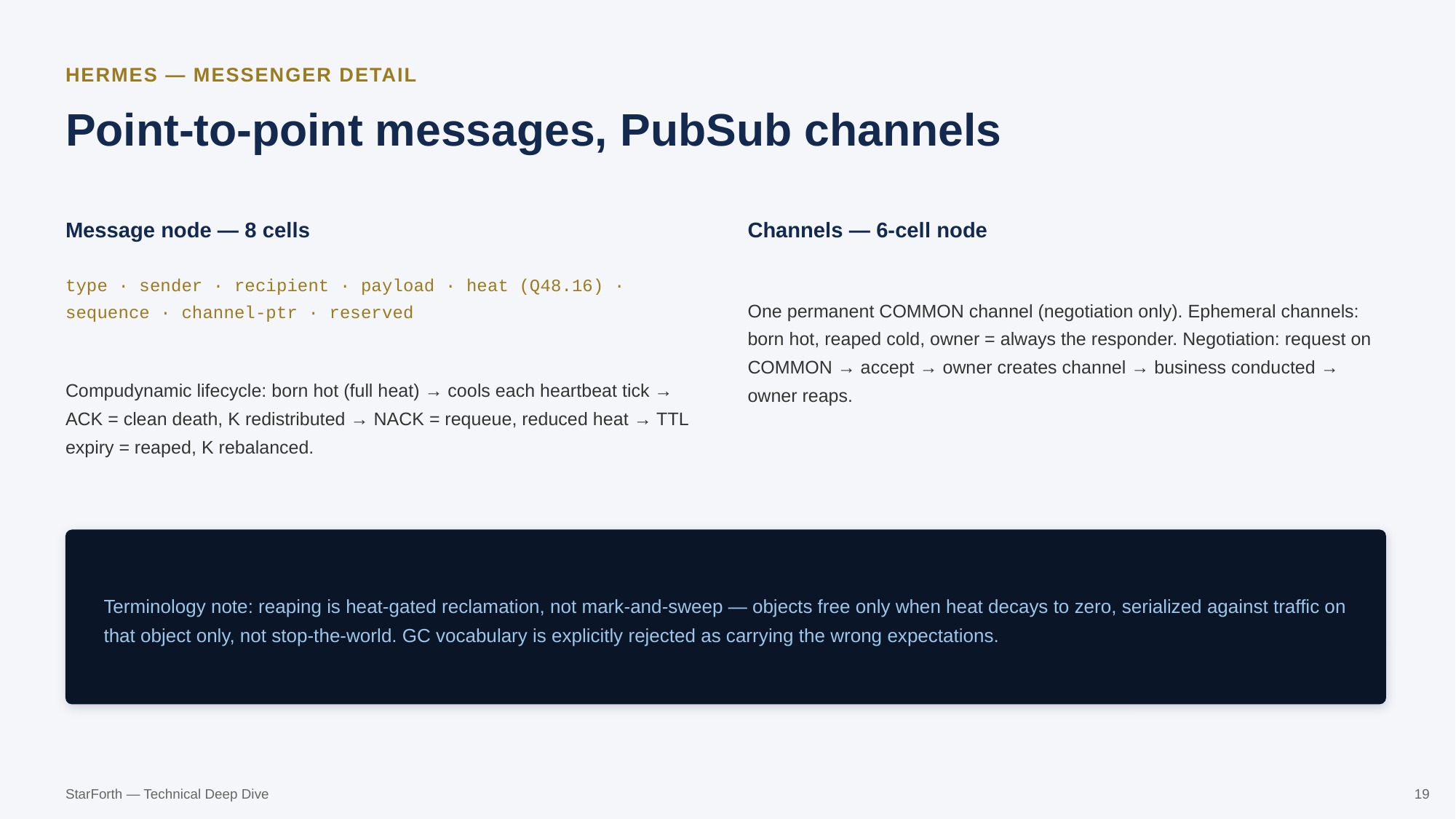

HERMES — MESSENGER DETAIL
Point-to-point messages, PubSub channels
Message node — 8 cells
Channels — 6-cell node
type · sender · recipient · payload · heat (Q48.16) · sequence · channel-ptr · reserved
One permanent COMMON channel (negotiation only). Ephemeral channels: born hot, reaped cold, owner = always the responder. Negotiation: request on COMMON → accept → owner creates channel → business conducted → owner reaps.
Compudynamic lifecycle: born hot (full heat) → cools each heartbeat tick → ACK = clean death, K redistributed → NACK = requeue, reduced heat → TTL expiry = reaped, K rebalanced.

Terminology note: reaping is heat-gated reclamation, not mark-and-sweep — objects free only when heat decays to zero, serialized against traffic on that object only, not stop-the-world. GC vocabulary is explicitly rejected as carrying the wrong expectations.
StarForth — Technical Deep Dive
19